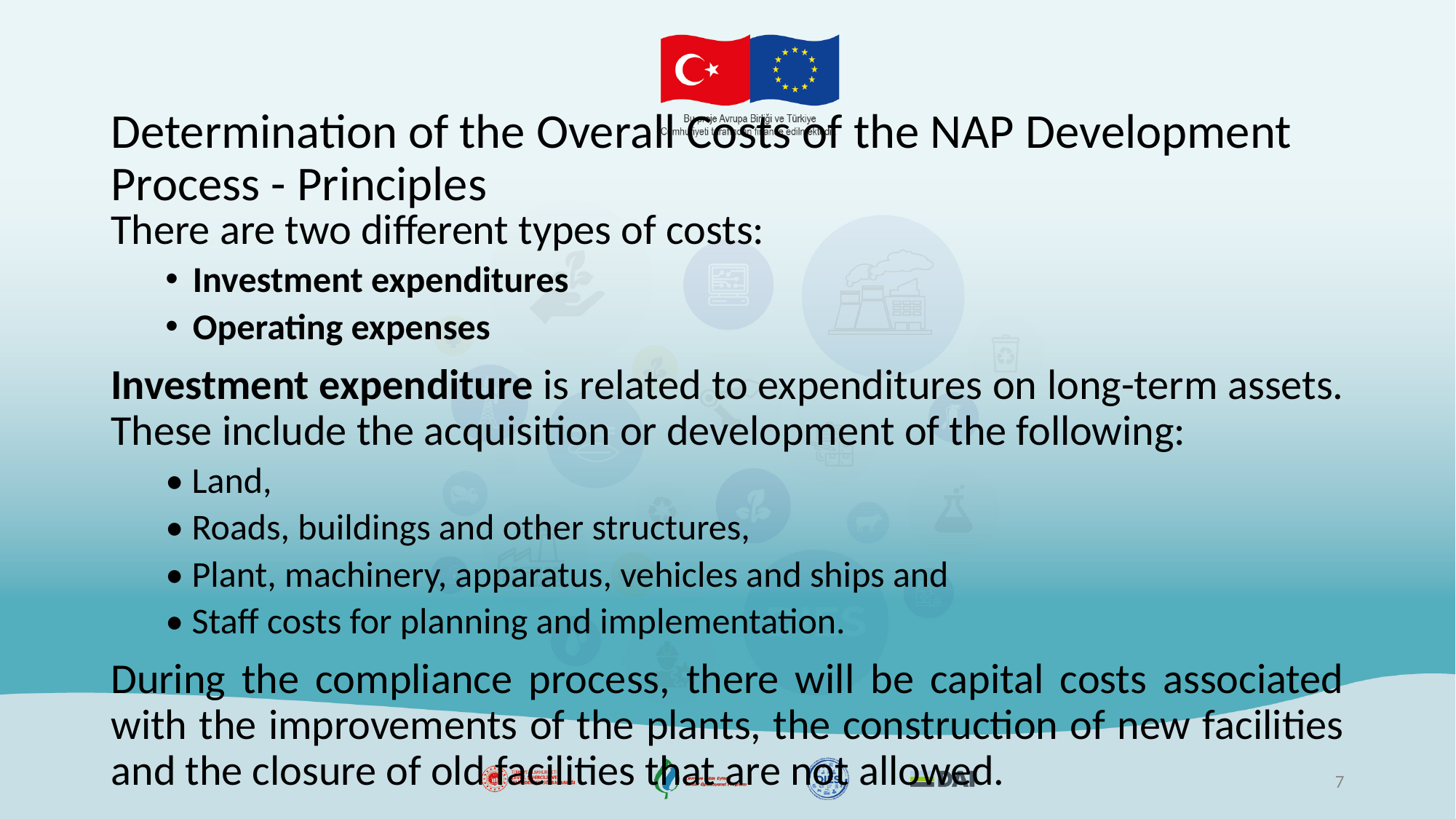

# Determination of the Overall Costs of the NAP Development Process - Principles
There are two different types of costs:
Investment expenditures
Operating expenses
Investment expenditure is related to expenditures on long-term assets. These include the acquisition or development of the following:
• Land,
• Roads, buildings and other structures,
• Plant, machinery, apparatus, vehicles and ships and
• Staff costs for planning and implementation.
During the compliance process, there will be capital costs associated with the improvements of the plants, the construction of new facilities and the closure of old facilities that are not allowed.
7